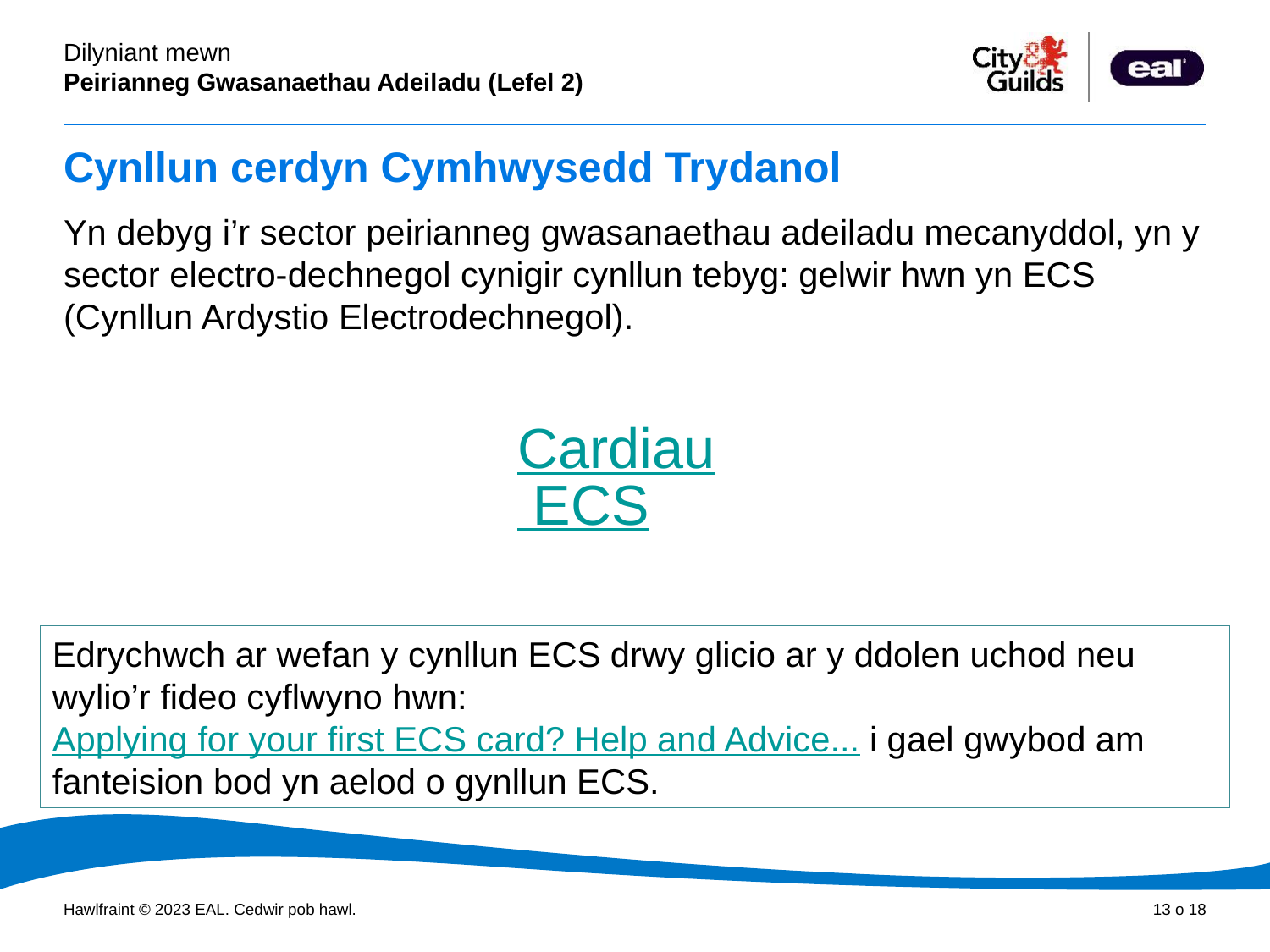

# Cynllun cerdyn Cymhwysedd Trydanol
Yn debyg i’r sector peirianneg gwasanaethau adeiladu mecanyddol, yn y sector electro-dechnegol cynigir cynllun tebyg: gelwir hwn yn ECS (Cynllun Ardystio Electrodechnegol).
Cardiau ECS
Edrychwch ar wefan y cynllun ECS drwy glicio ar y ddolen uchod neu wylio’r fideo cyflwyno hwn: Applying for your first ECS card? Help and Advice... i gael gwybod am fanteision bod yn aelod o gynllun ECS.